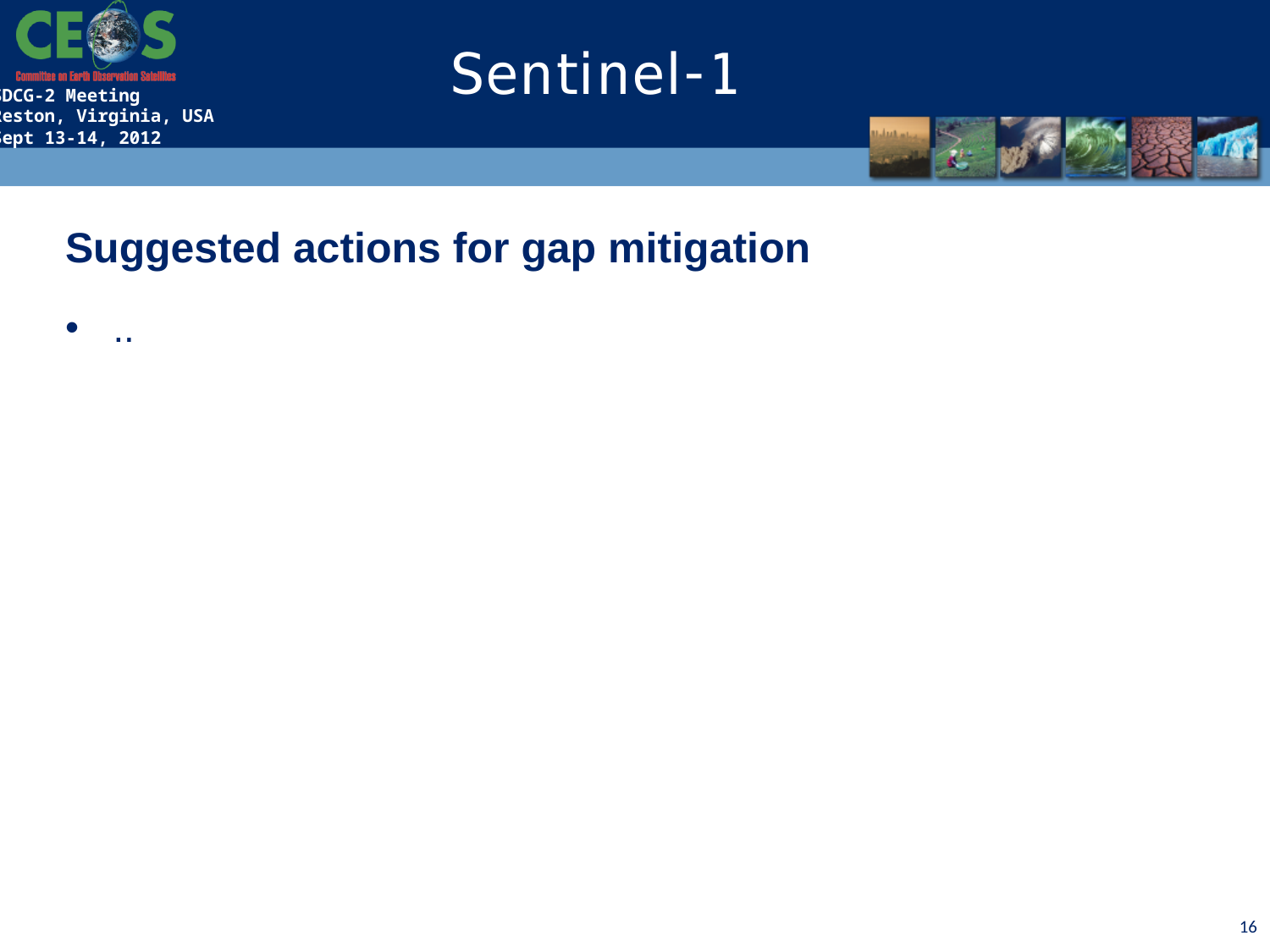

Sentinel-1
Suggested actions for gap mitigation

..
16